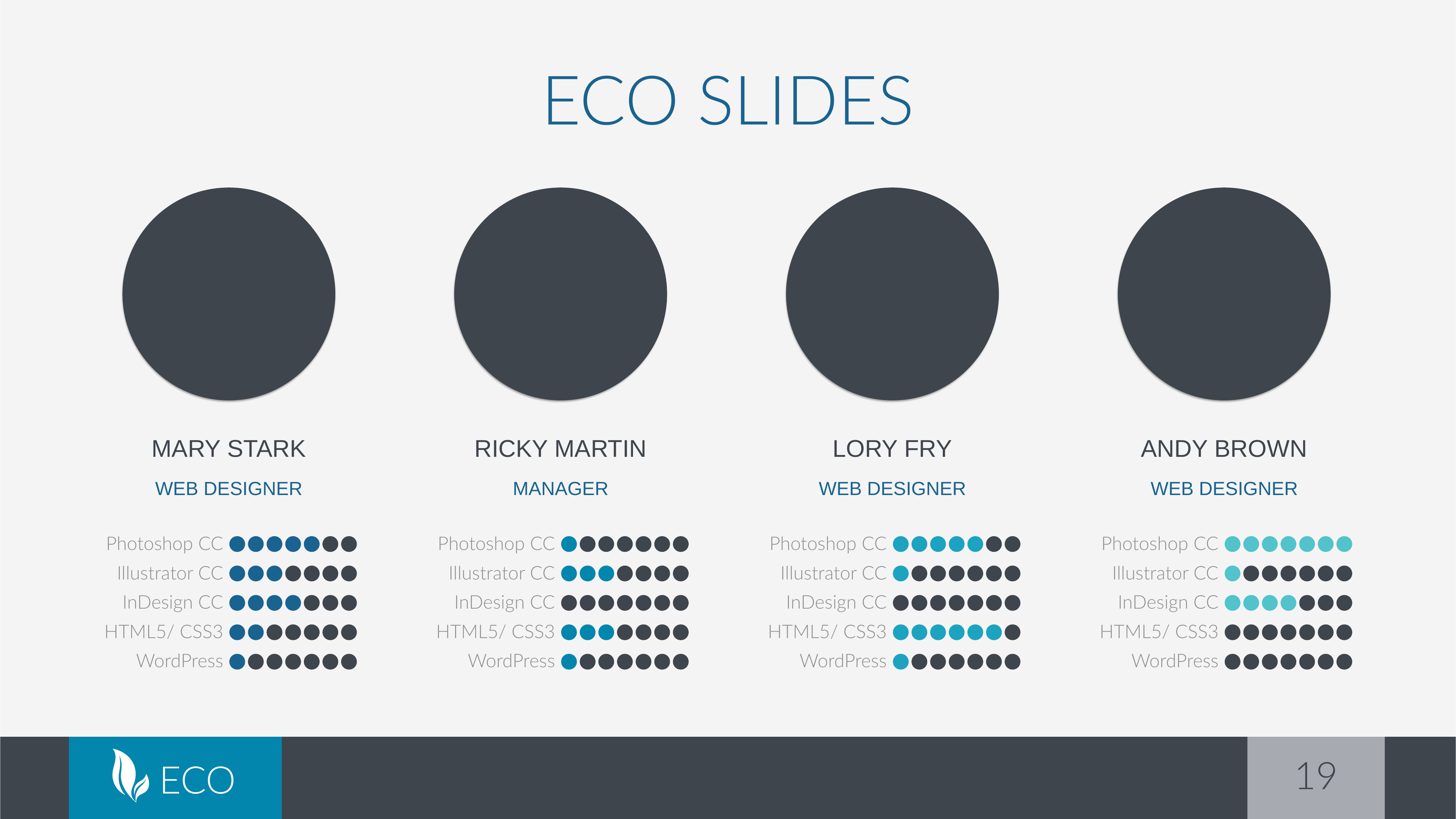

# ECO SLIDES

Mary Stark
RICKY MARTIN
Lory fry
andy brown
Web Designer
Manager
Web Designer
Web Designer
Photoshop CC
Illustrator CC
InDesign CC
HTML5/ CSS3
WordPress
Photoshop CC
Illustrator CC
InDesign CC
HTML5/ CSS3
WordPress
Photoshop CC
Illustrator CC
InDesign CC
HTML5/ CSS3
WordPress
Photoshop CC
Illustrator CC
InDesign CC
HTML5/ CSS3
WordPress

19